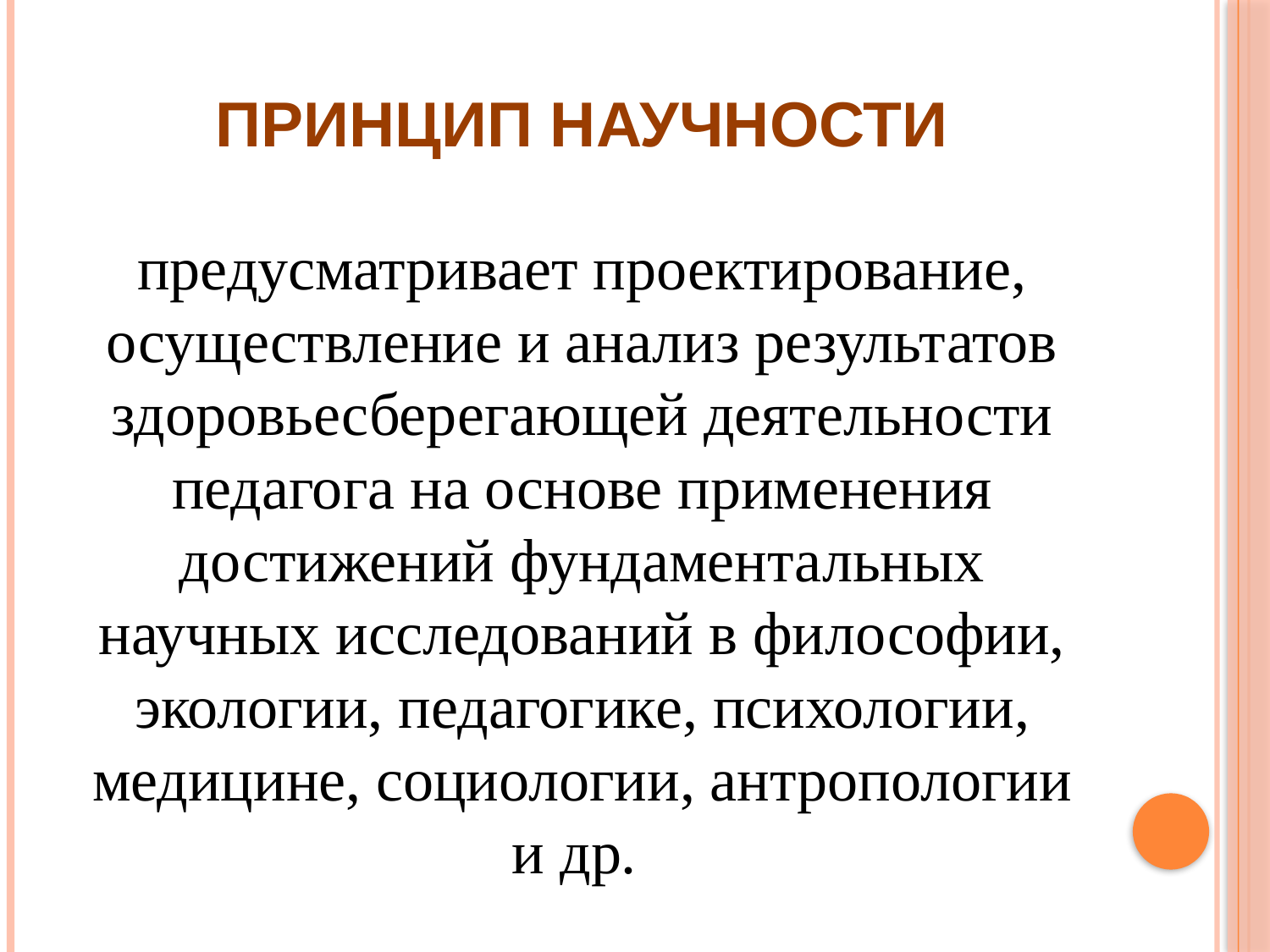

# Принцип научности
предусматривает проектирование, осуществление и анализ результатов здоровьесберегающей деятельности педагога на основе применения достижений фундаментальных научных исследований в философии, экологии, педагогике, психологии, медицине, социологии, антропологии и др.